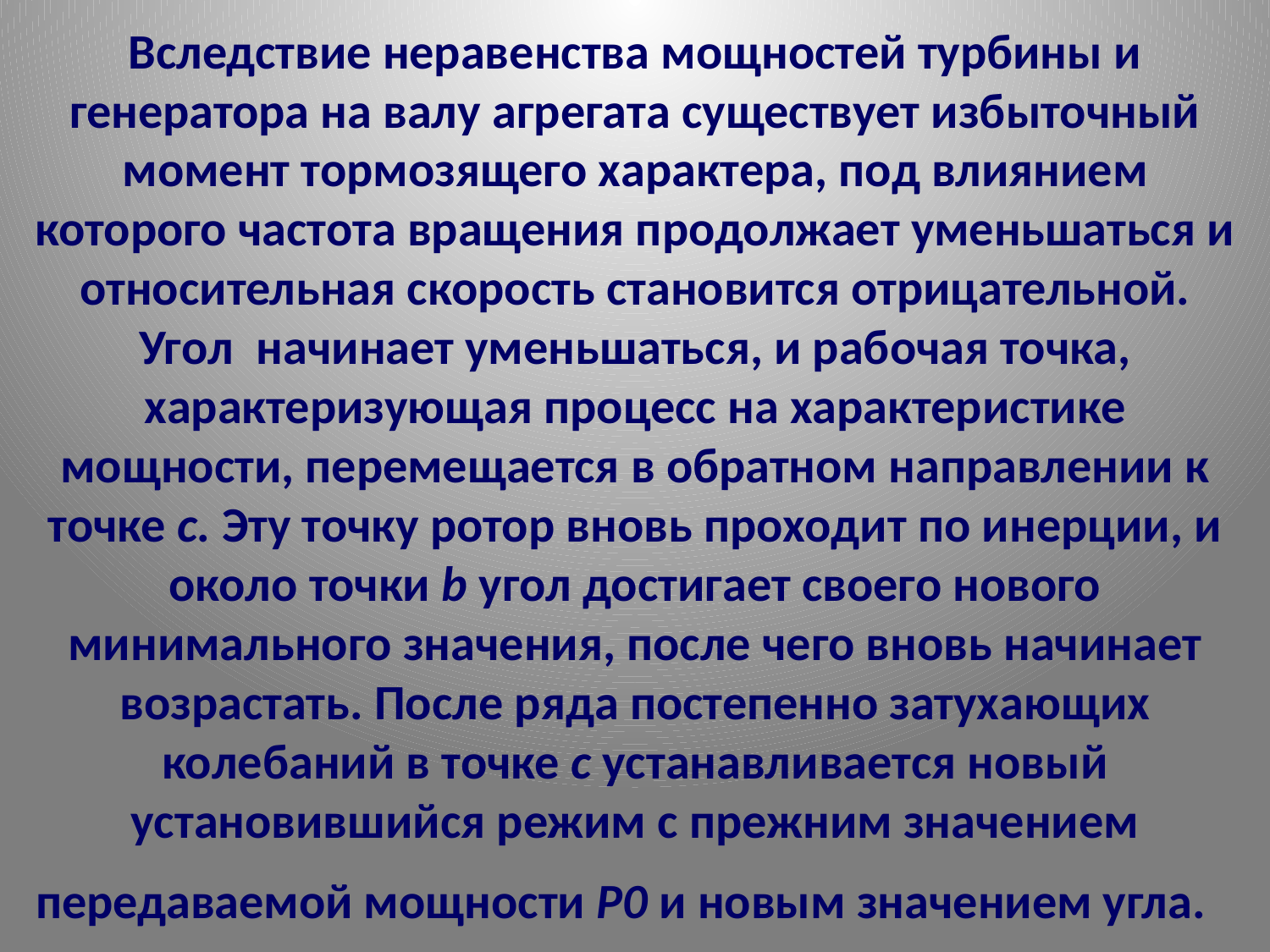

# Вследствие неравенства мощностей турбины и генератора на валу агрегата существует избыточный момент тормозящего характера, под влиянием которого частота вращения продолжает уменьшаться и относительная скорость становится отрицательной. Угол  начинает уменьшаться, и рабочая точка, характеризующая процесс на характеристике мощности, перемещается в обратном направлении к точке с. Эту точку ротор вновь проходит по инерции, и около точки b угол достигает своего нового минимального значения, после чего вновь начинает возрастать. После ряда постепенно затухающих колебаний в точке с устанавливается новый установившийся режим с прежним значением передаваемой мощности Р0 и новым значением угла.